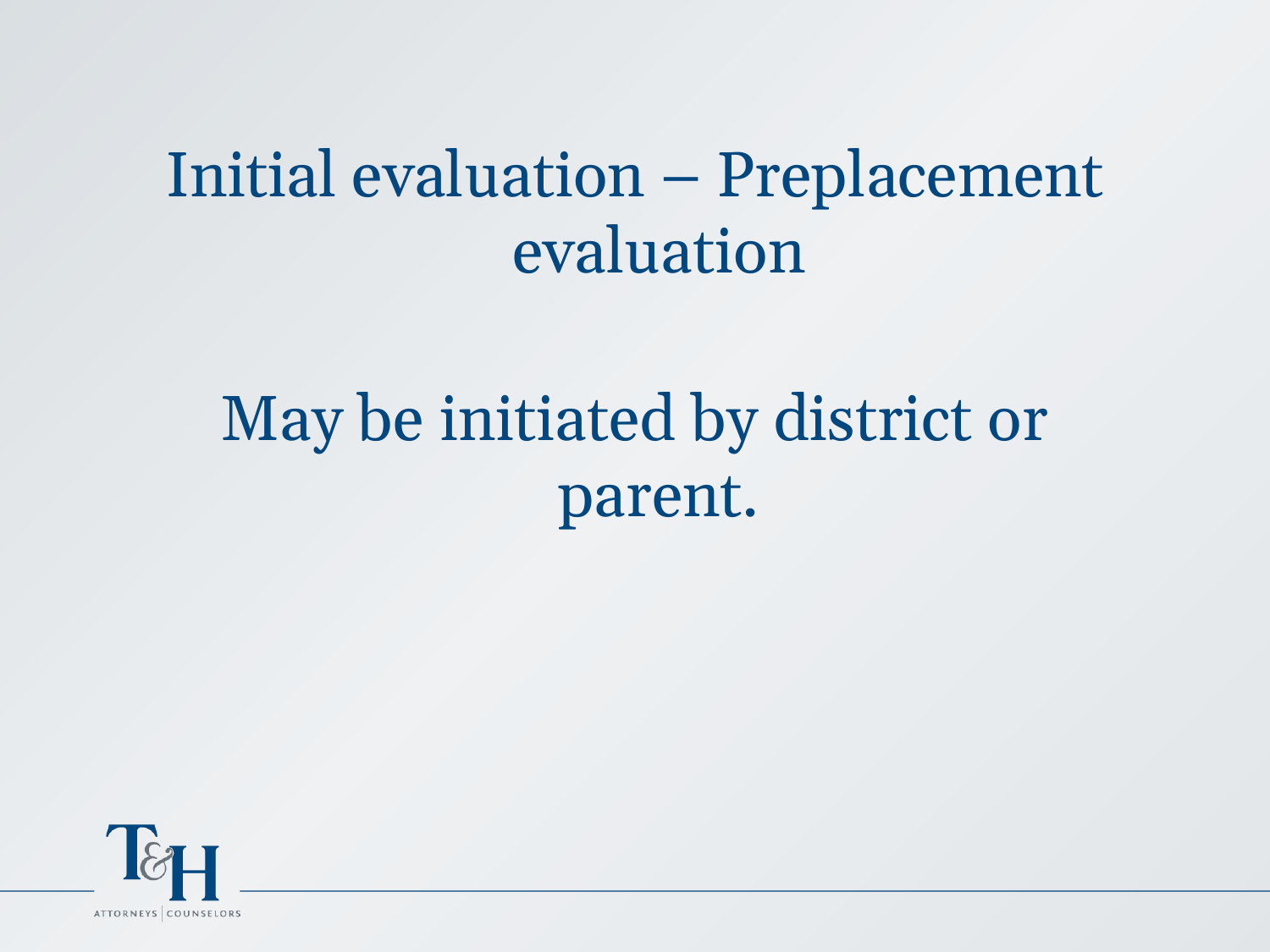

Initial evaluation – Preplacement evaluation

May be initiated by district or parent.